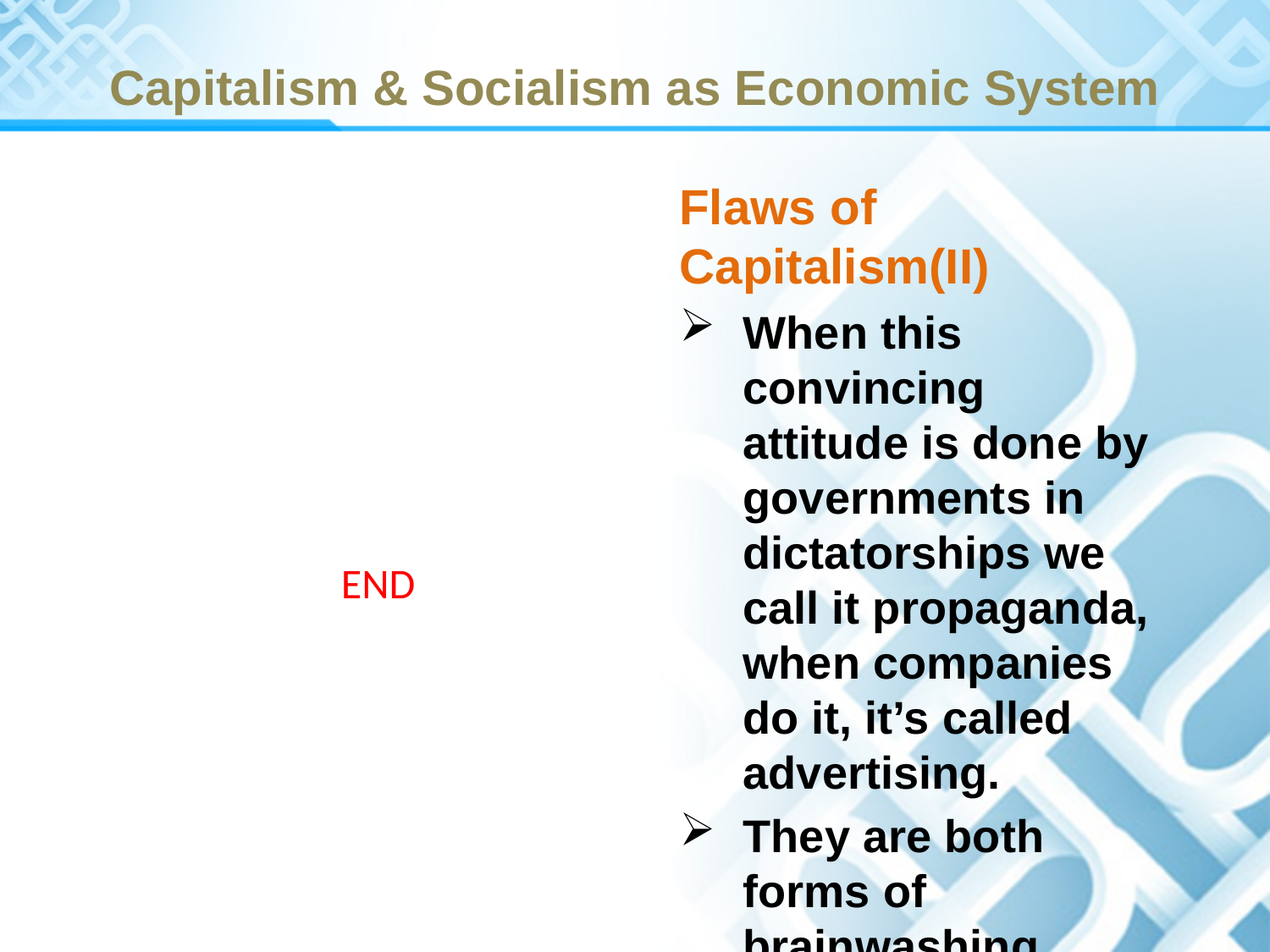

# Capitalism & Socialism as Economic System
Flaws of Capitalism(II)
When this convincing attitude is done by governments in dictatorships we call it propaganda, when companies do it, it’s called advertising.
They are both forms of brainwashing

END